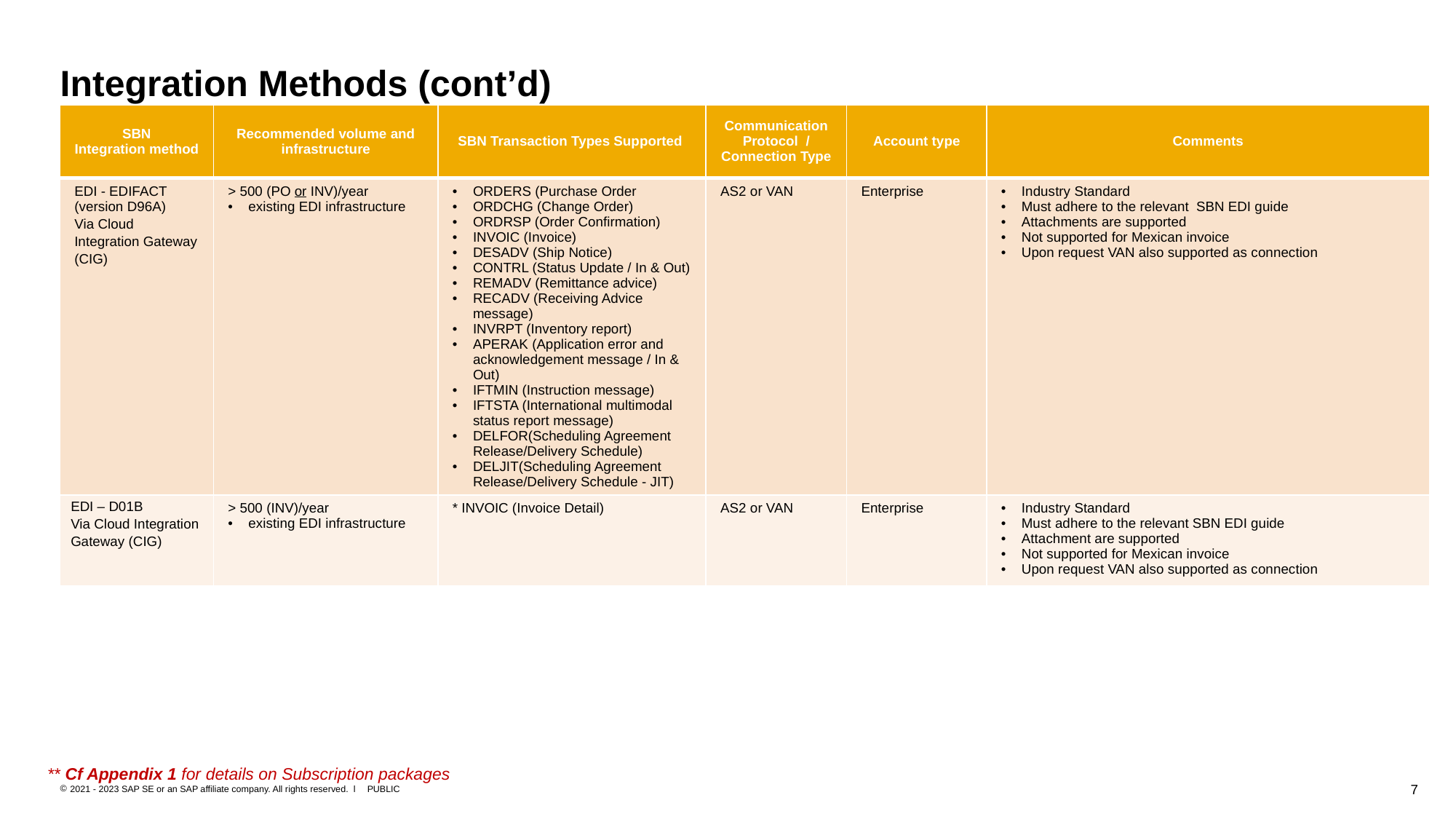

# Integration Methods (cont’d)
| SBN Integration method | Recommended volume and infrastructure | SBN Transaction Types Supported | Communication Protocol  / Connection Type | Account type | Comments |
| --- | --- | --- | --- | --- | --- |
| EDI - EDIFACT (version D96A) Via Cloud Integration Gateway (CIG) | > 500 (PO or INV)/year existing EDI infrastructure | ORDERS (Purchase Order ORDCHG (Change Order) ORDRSP (Order Confirmation) INVOIC (Invoice) DESADV (Ship Notice) CONTRL (Status Update / In & Out) REMADV (Remittance advice) RECADV (Receiving Advice message) INVRPT (Inventory report) APERAK (Application error and acknowledgement message / In & Out)  IFTMIN (Instruction message) IFTSTA (International multimodal status report message) DELFOR(Scheduling Agreement Release/Delivery Schedule) DELJIT(Scheduling Agreement Release/Delivery Schedule - JIT) | AS2 or VAN | Enterprise | Industry Standard Must adhere to the relevant  SBN EDI guide Attachments are supported Not supported for Mexican invoice Upon request VAN also supported as connection |
| EDI – D01B Via Cloud Integration Gateway (CIG) | > 500 (INV)/year existing EDI infrastructure | \* INVOIC (Invoice Detail) | AS2 or VAN | Enterprise | Industry Standard Must adhere to the relevant SBN EDI guide Attachment are supported Not supported for Mexican invoice Upon request VAN also supported as connection |
** Cf Appendix 1 for details on Subscription packages